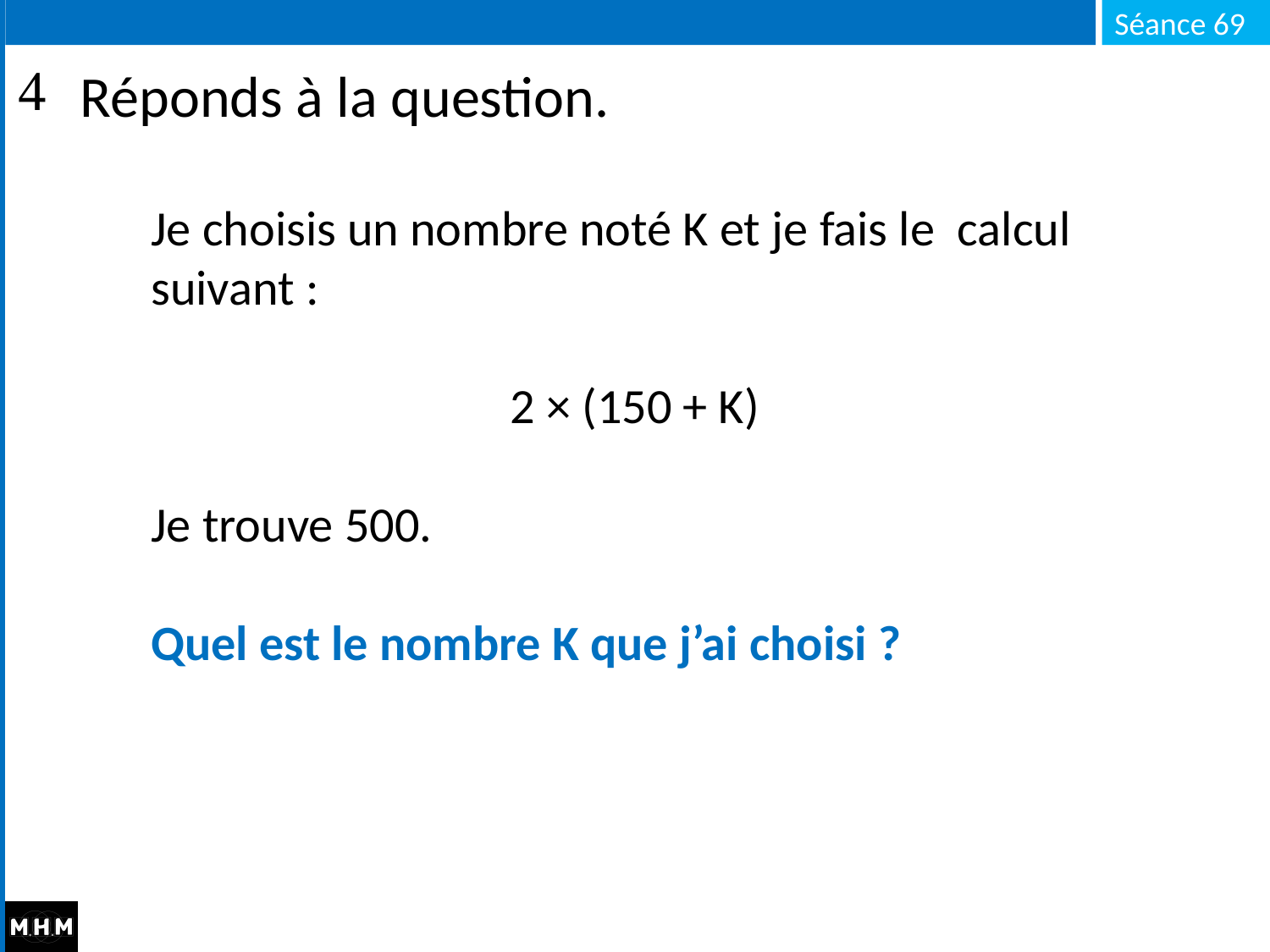

# Réponds à la question.
Je choisis un nombre noté K et je fais le  calcul suivant :

2 × (150 + K)

Je trouve 500.

Quel est le nombre K que j’ai choisi ?